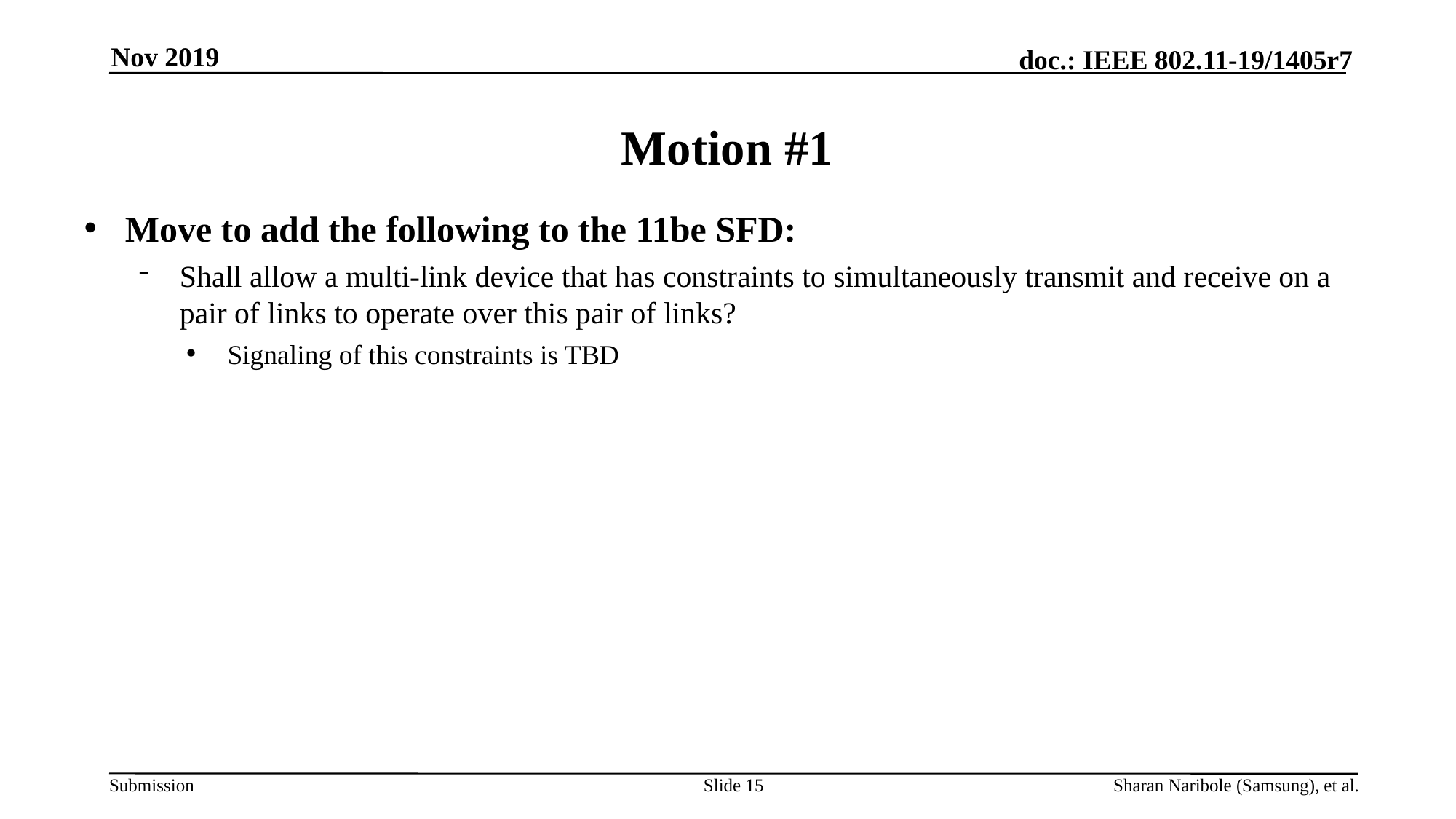

Nov 2019
# Motion #1
Move to add the following to the 11be SFD:
Shall allow a multi-link device that has constraints to simultaneously transmit and receive on a pair of links to operate over this pair of links?
Signaling of this constraints is TBD

Slide 15
Sharan Naribole (Samsung), et al.